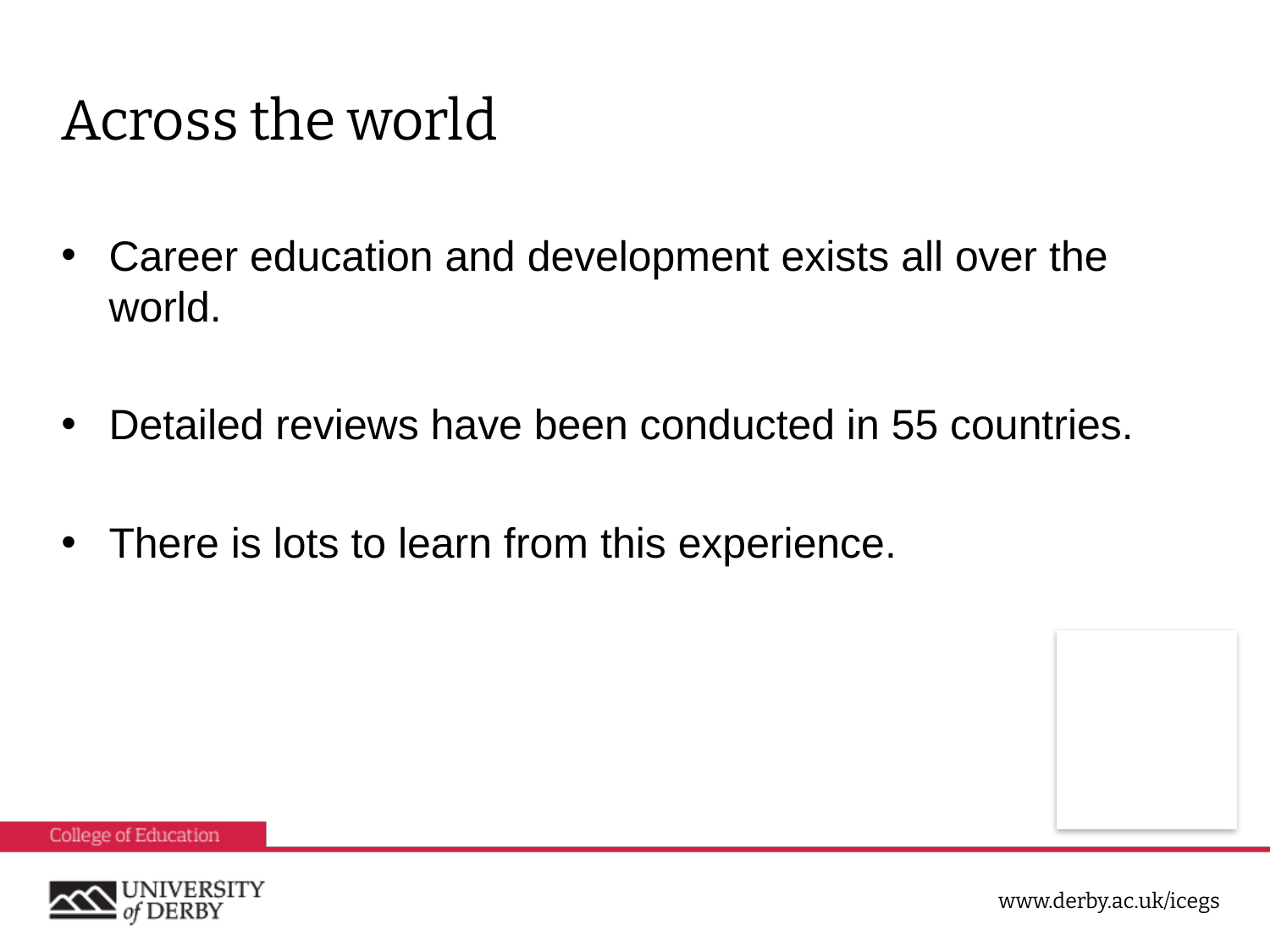

# Across the world
Career education and development exists all over the world.

Detailed reviews have been conducted in 55 countries.

There is lots to learn from this experience.